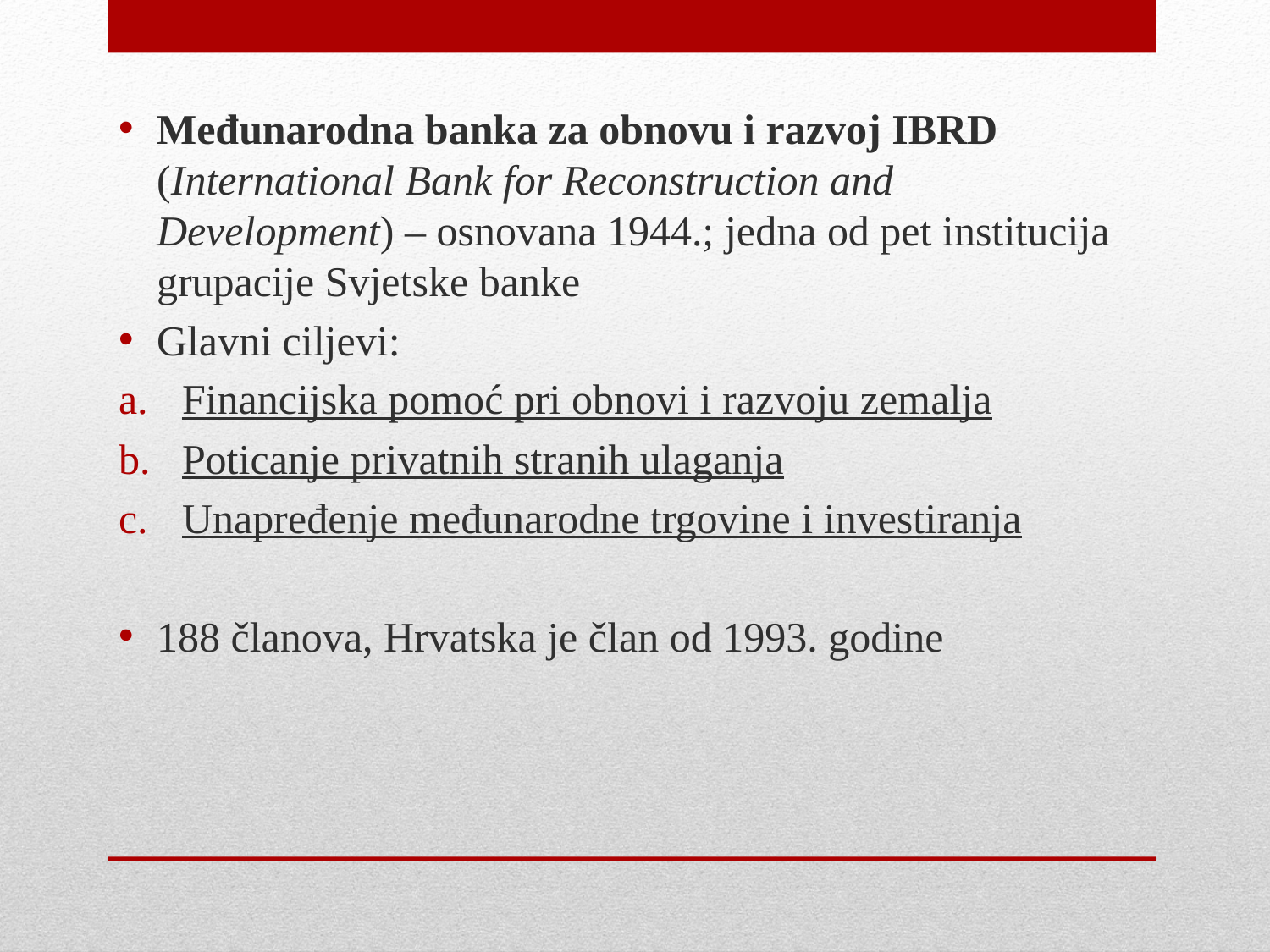

Međunarodna banka za obnovu i razvoj IBRD (International Bank for Reconstruction and Development) – osnovana 1944.; jedna od pet institucija grupacije Svjetske banke
Glavni ciljevi:
Financijska pomoć pri obnovi i razvoju zemalja
Poticanje privatnih stranih ulaganja
Unapređenje međunarodne trgovine i investiranja

188 članova, Hrvatska je član od 1993. godine